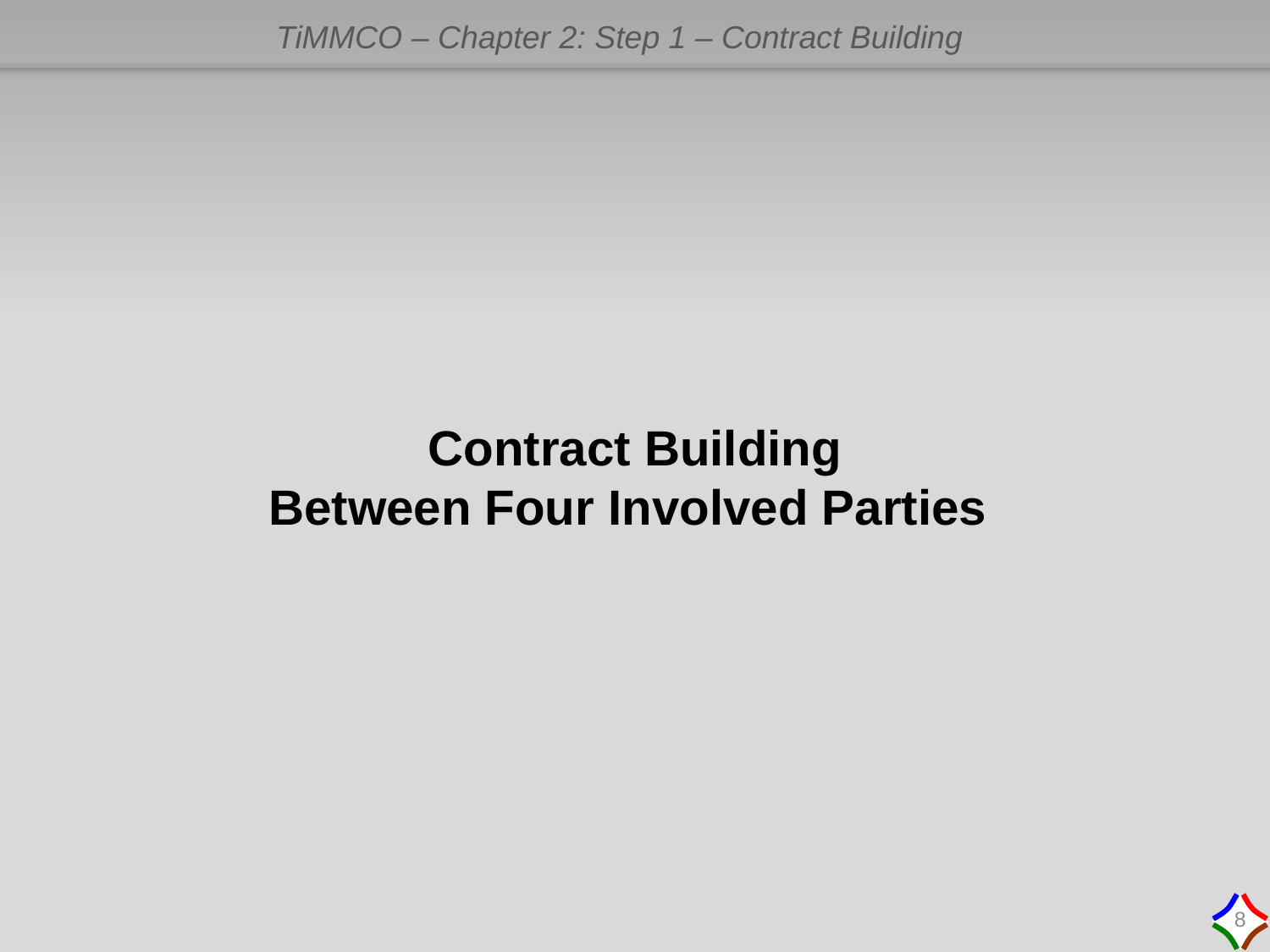

# Contract Building Between Four Involved Parties
8